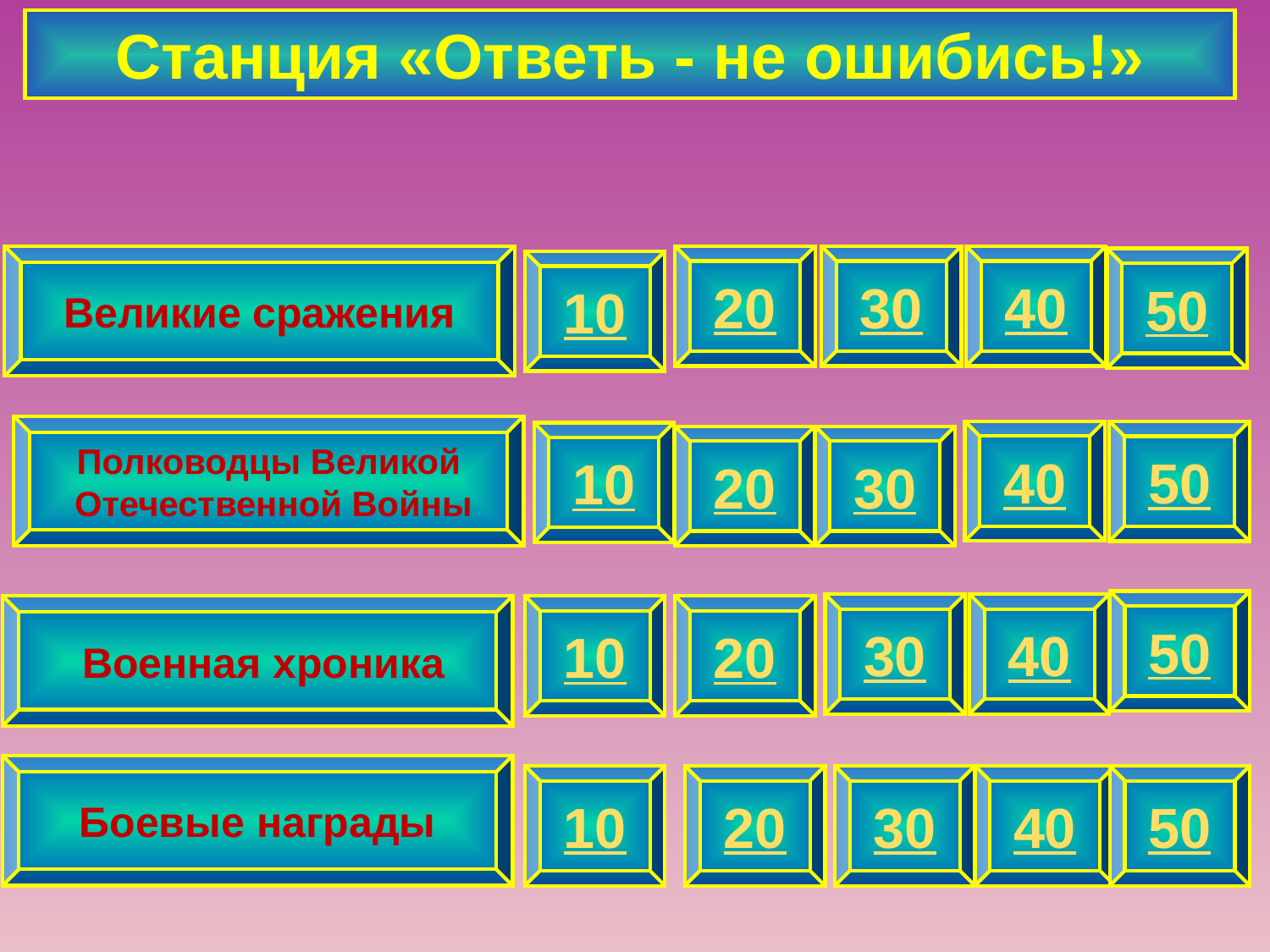

Станция «Ответь - не ошибись!»
Великие сражения
20
30
40
50
10

Полководцы Великой
 Отечественной Войны

40
50
10
20
30
50
30
40
 Военная хроника
10
20
Боевые награды
10
20
30
40
50